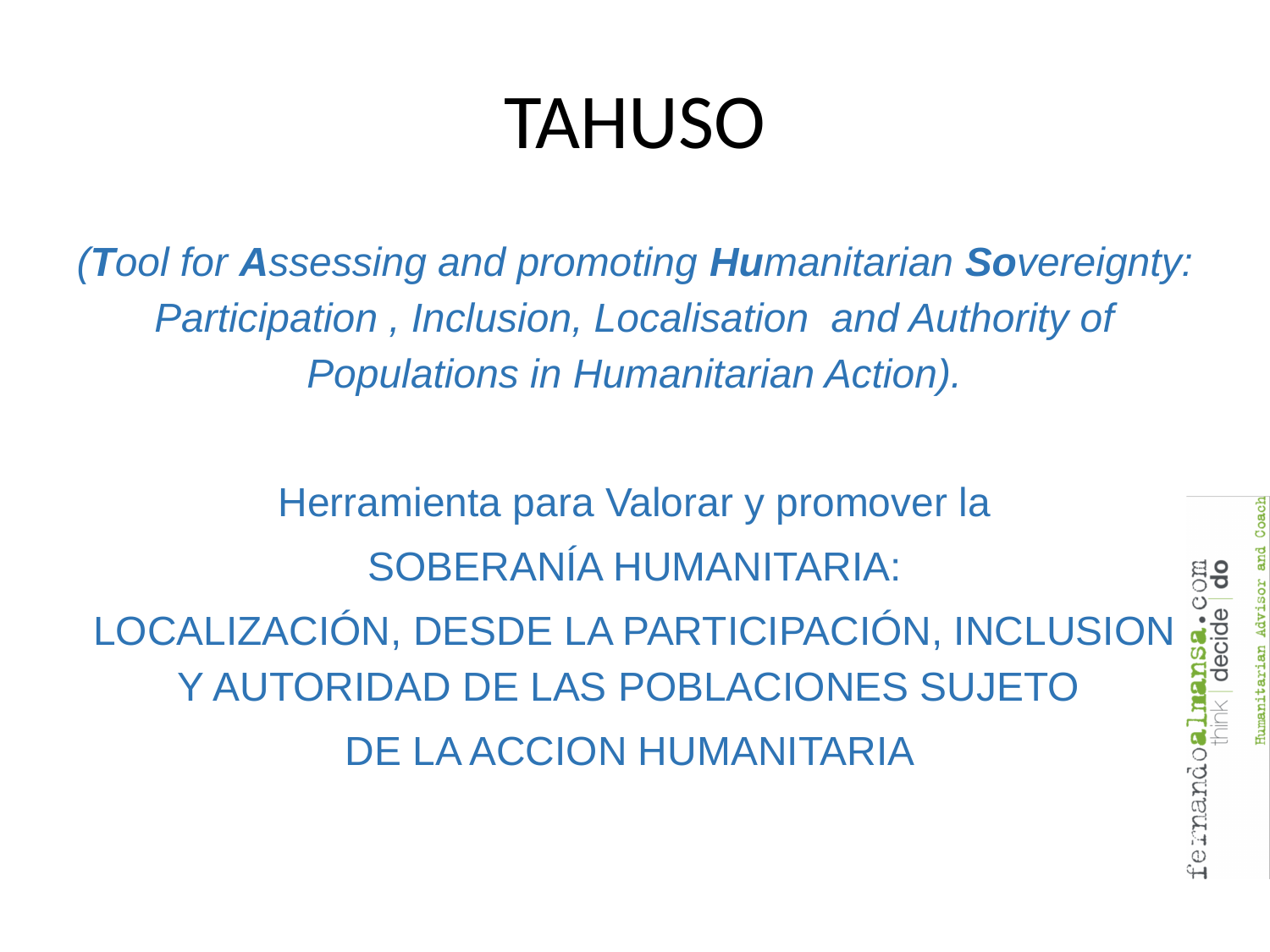

# TAHUSO
(Tool for Assessing and promoting Humanitarian Sovereignty: Participation , Inclusion, Localisation  and Authority of Populations in Humanitarian Action).

Herramienta para Valorar y promover la
SOBERANÍA HUMANITARIA:
LOCALIZACIÓN, DESDE LA PARTICIPACIÓN, INCLUSION Y AUTORIDAD DE LAS POBLACIONES SUJETO
DE LA ACCION HUMANITARIA